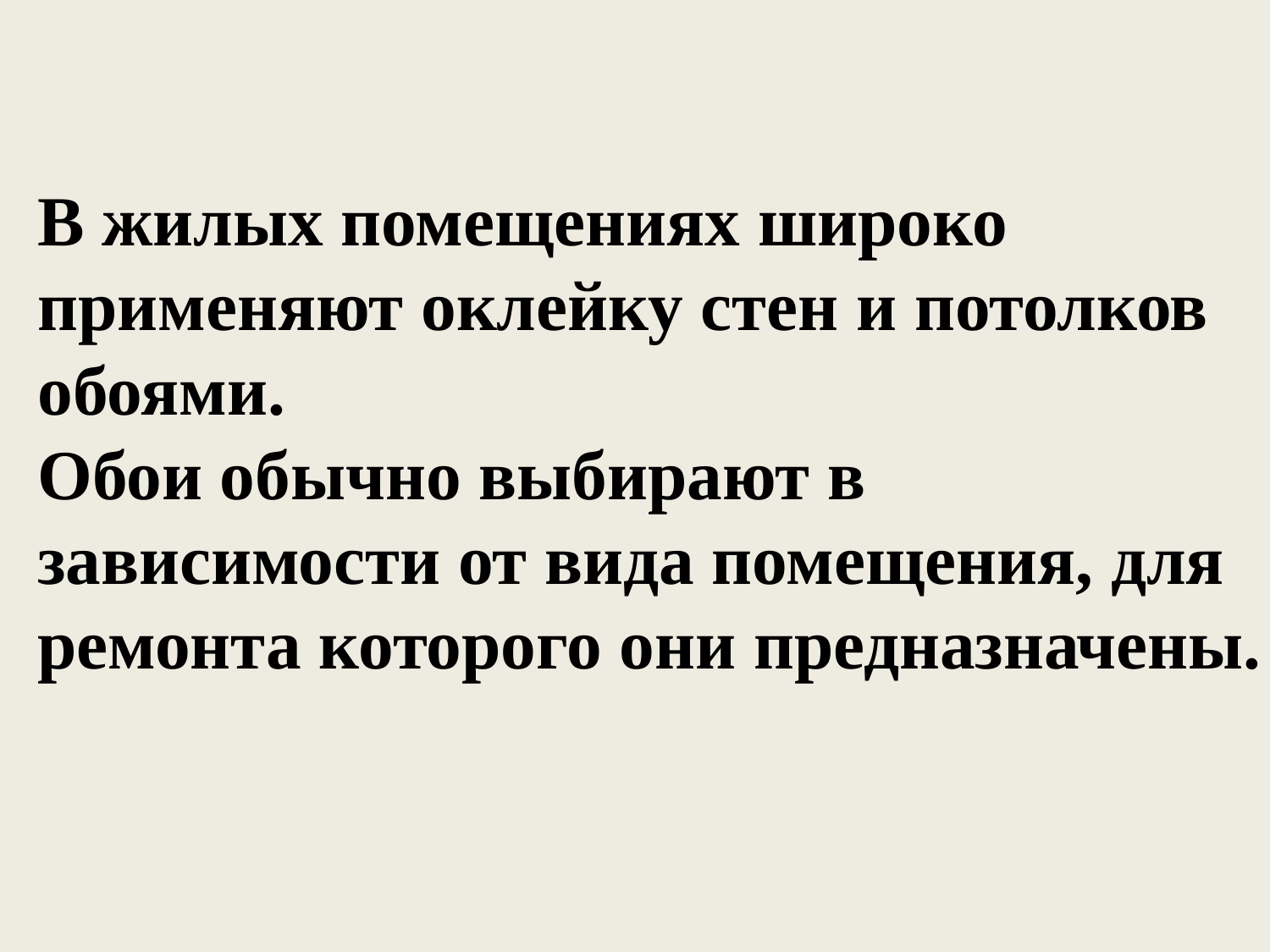

В жилых помещениях широко применяют оклейку стен и потолков обоями.
Обои обычно выбирают в зависимости от вида помещения, для ремонта которого они предназначены.